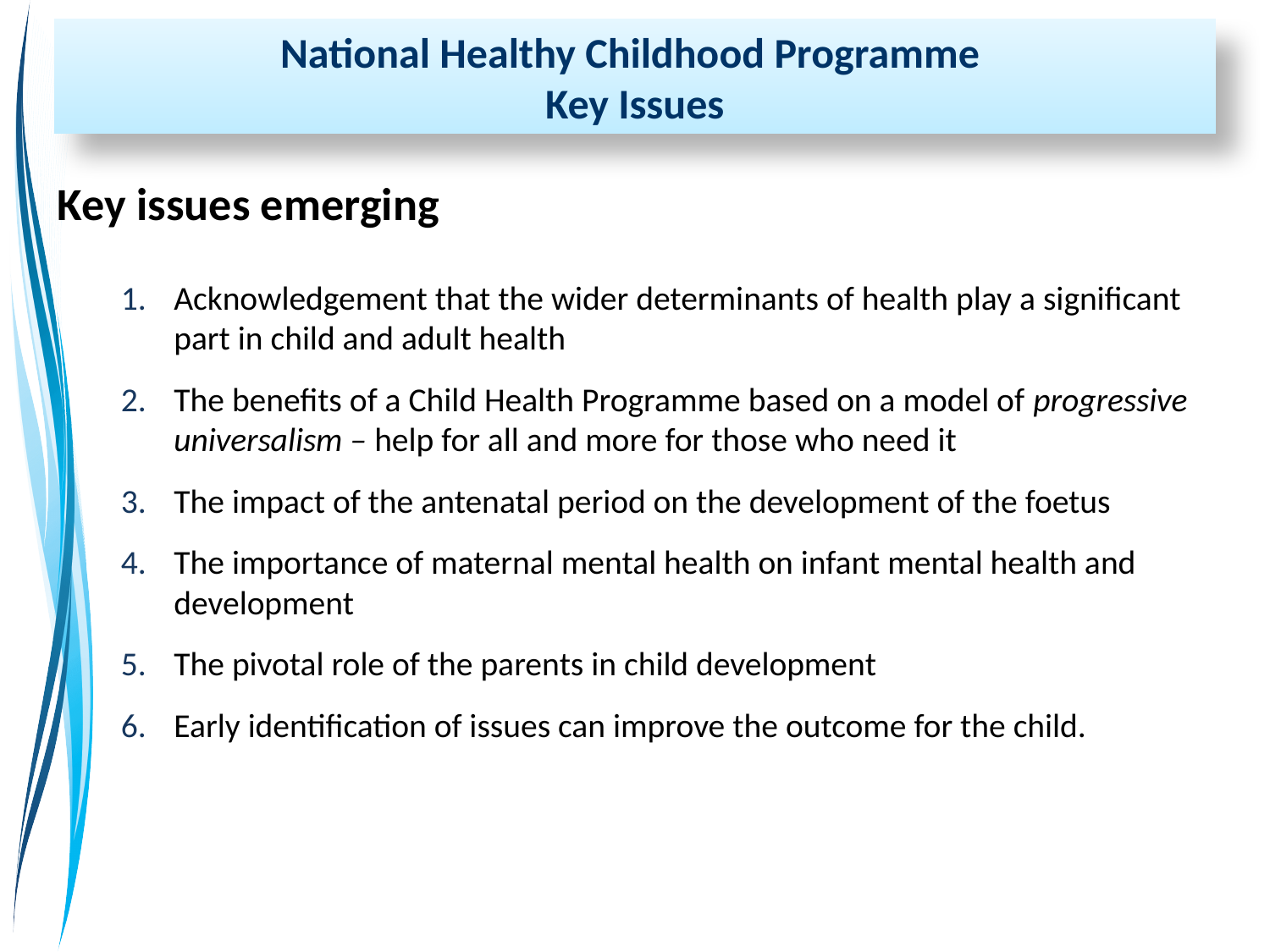

National Healthy Childhood Programme
Key Issues
Key issues emerging

Acknowledgement that the wider determinants of health play a significant part in child and adult health
The benefits of a Child Health Programme based on a model of progressive universalism – help for all and more for those who need it
The impact of the antenatal period on the development of the foetus
The importance of maternal mental health on infant mental health and development
The pivotal role of the parents in child development
Early identification of issues can improve the outcome for the child.